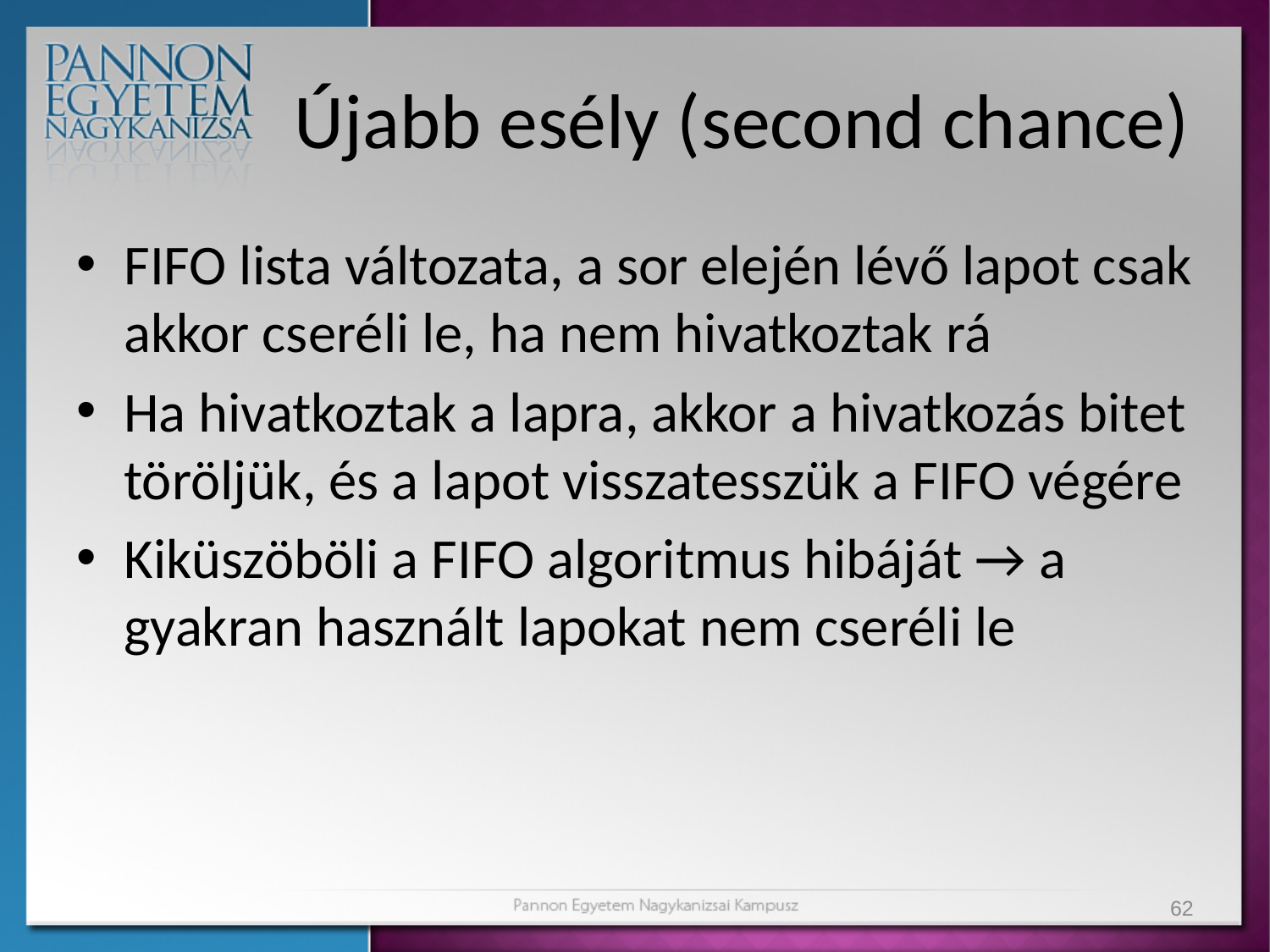

# Újabb esély (second chance)
FIFO lista változata, a sor elején lévő lapot csak akkor cseréli le, ha nem hivatkoztak rá
Ha hivatkoztak a lapra, akkor a hivatkozás bitet töröljük, és a lapot visszatesszük a FIFO végére
Kiküszöböli a FIFO algoritmus hibáját → a gyakran használt lapokat nem cseréli le
62